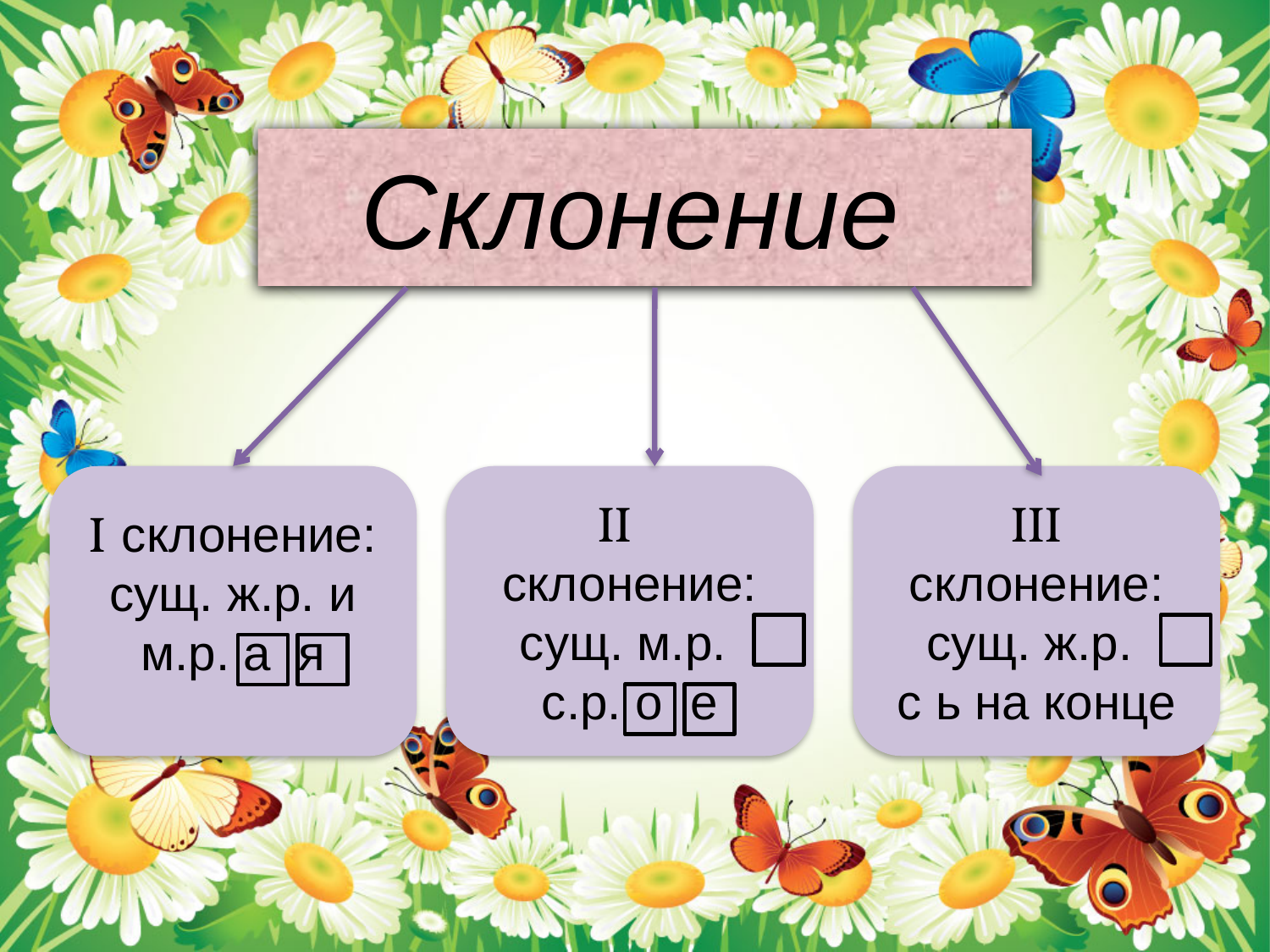

Склонение
I склонение: сущ. ж.р. и м.р. а  я

II
склонение:
сущ. м.р.
с.р. о  е
III склонение: сущ. ж.р.
с ь на конце